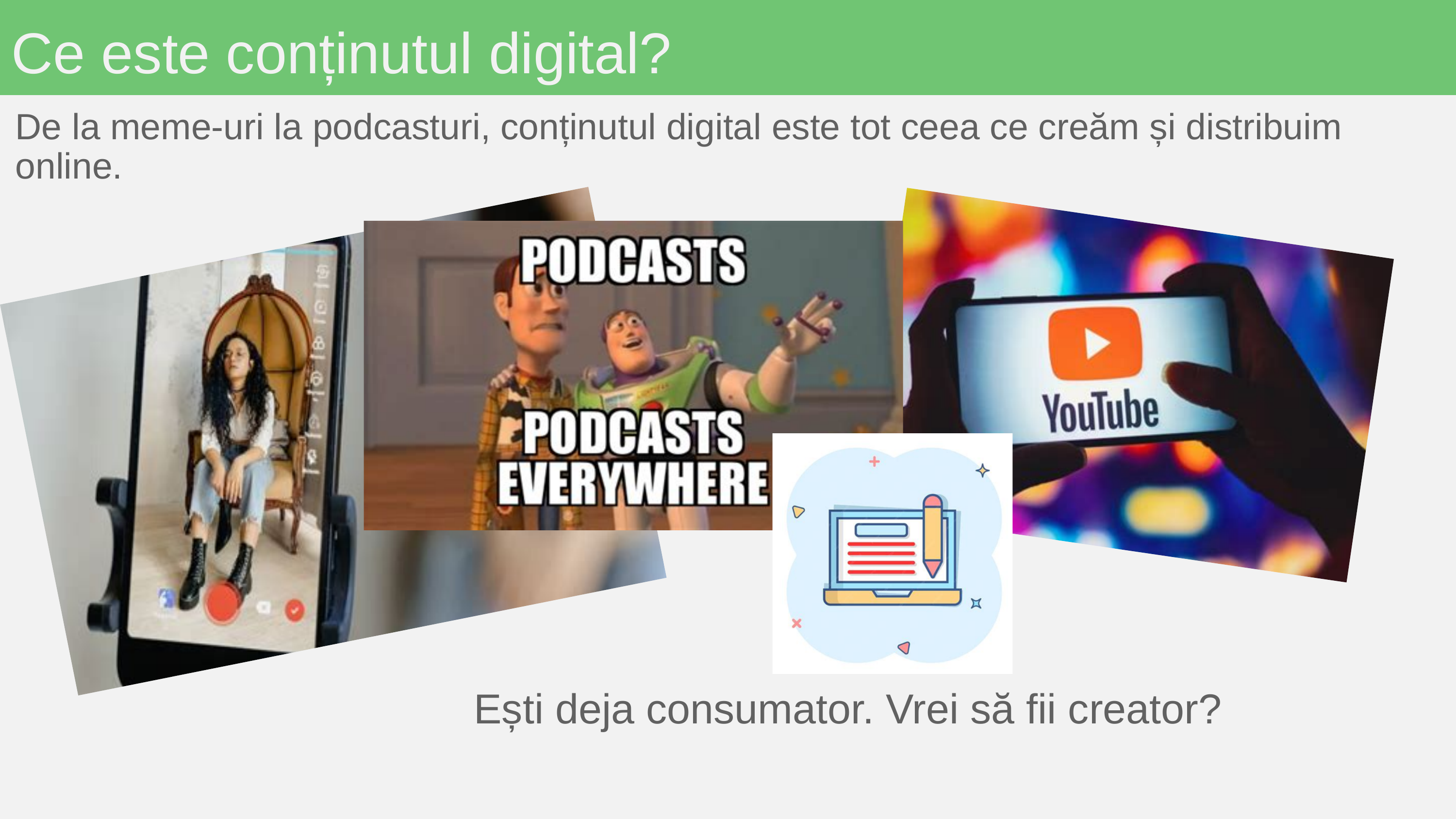

Ce este conținutul digital?
De la meme-uri la podcasturi, conținutul digital este tot ceea ce creăm și distribuim online.

Ești deja consumator. Vrei să fii creator?